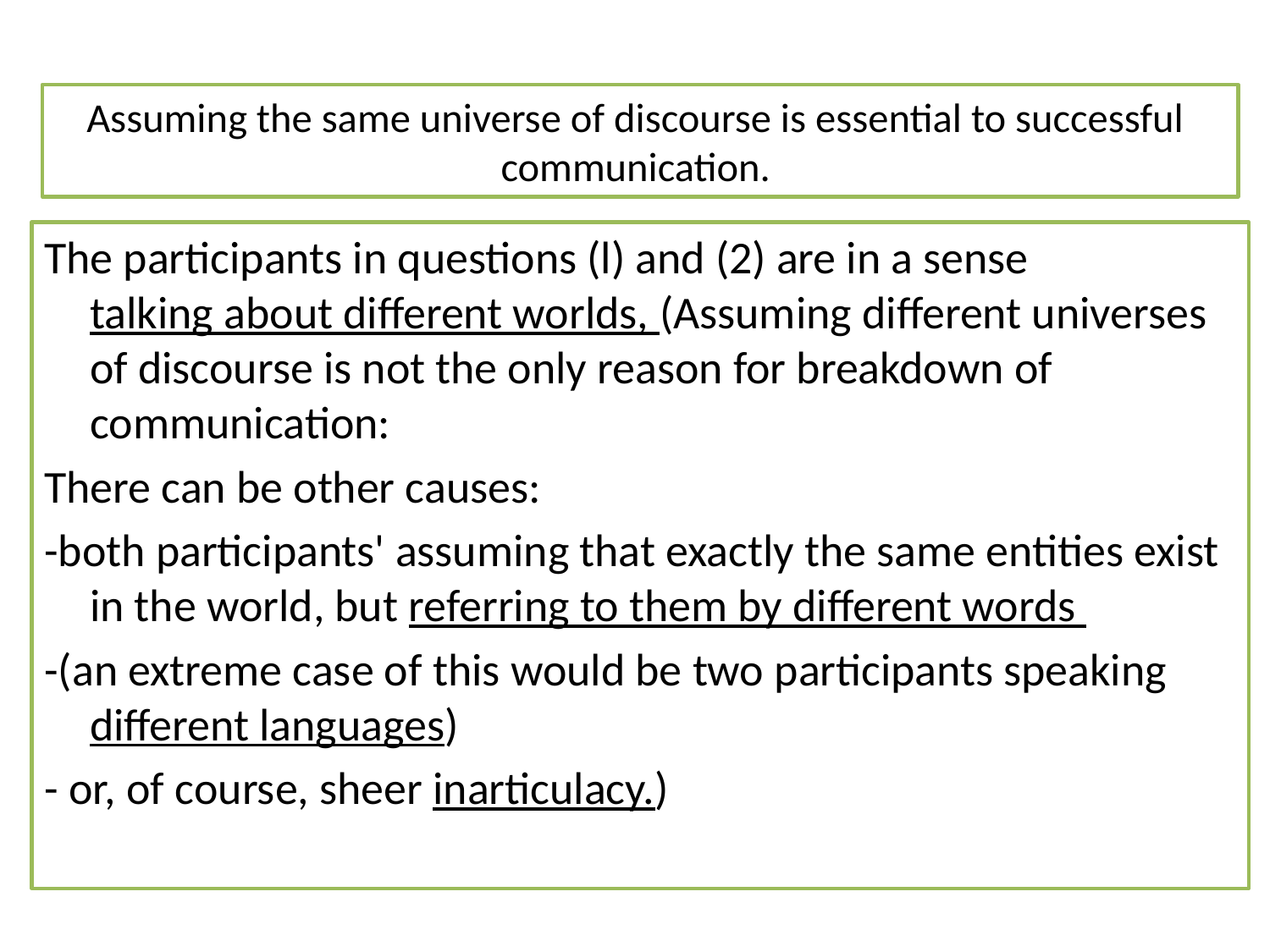

# Assuming the same universe of discourse is essential to successful communication.
The participants in questions (l) and (2) are in a sense
talking about different worlds, (Assuming different universes of discourse is not the only reason for breakdown of communication:
There can be other causes:
-both participants' assuming that exactly the same entities exist in the world, but referring to them by different words
-(an extreme case of this would be two participants speaking different languages)
- or, of course, sheer inarticulacy.)